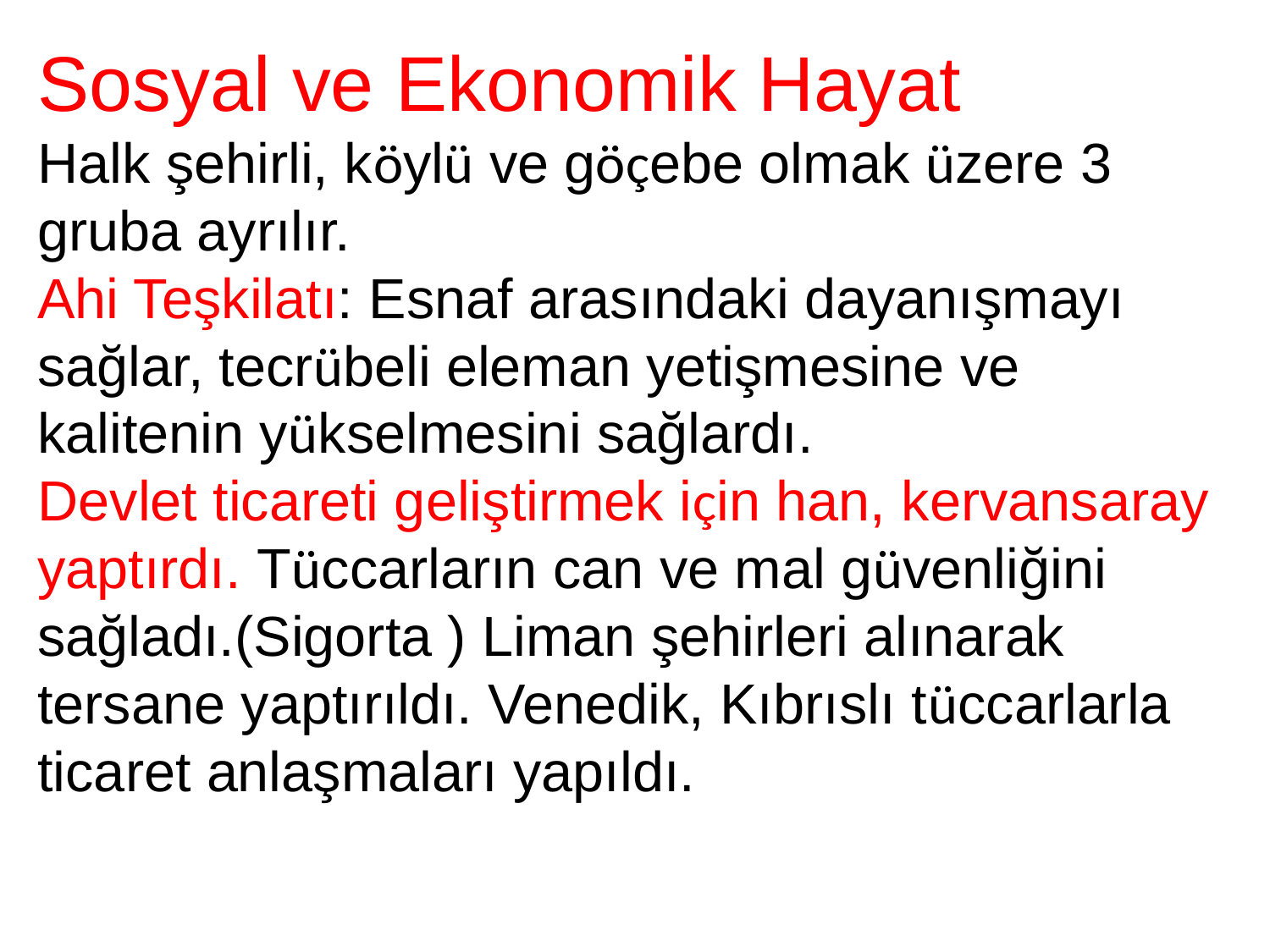

Sosyal ve Ekonomik Hayat
Halk şehirli, köylü ve göçebe olmak üzere 3 gruba ayrılır.
Ahi Teşkilatı: Esnaf arasındaki dayanışmayı sağlar, tecrübeli eleman yetişmesine ve kalitenin yükselmesini sağlardı.
Devlet ticareti geliştirmek için han, kervansaray yaptırdı. Tüccarların can ve mal güvenliğini sağladı.(Sigorta ) Liman şehirleri alınarak tersane yaptırıldı. Venedik, Kıbrıslı tüccarlarla ticaret anlaşmaları yapıldı.